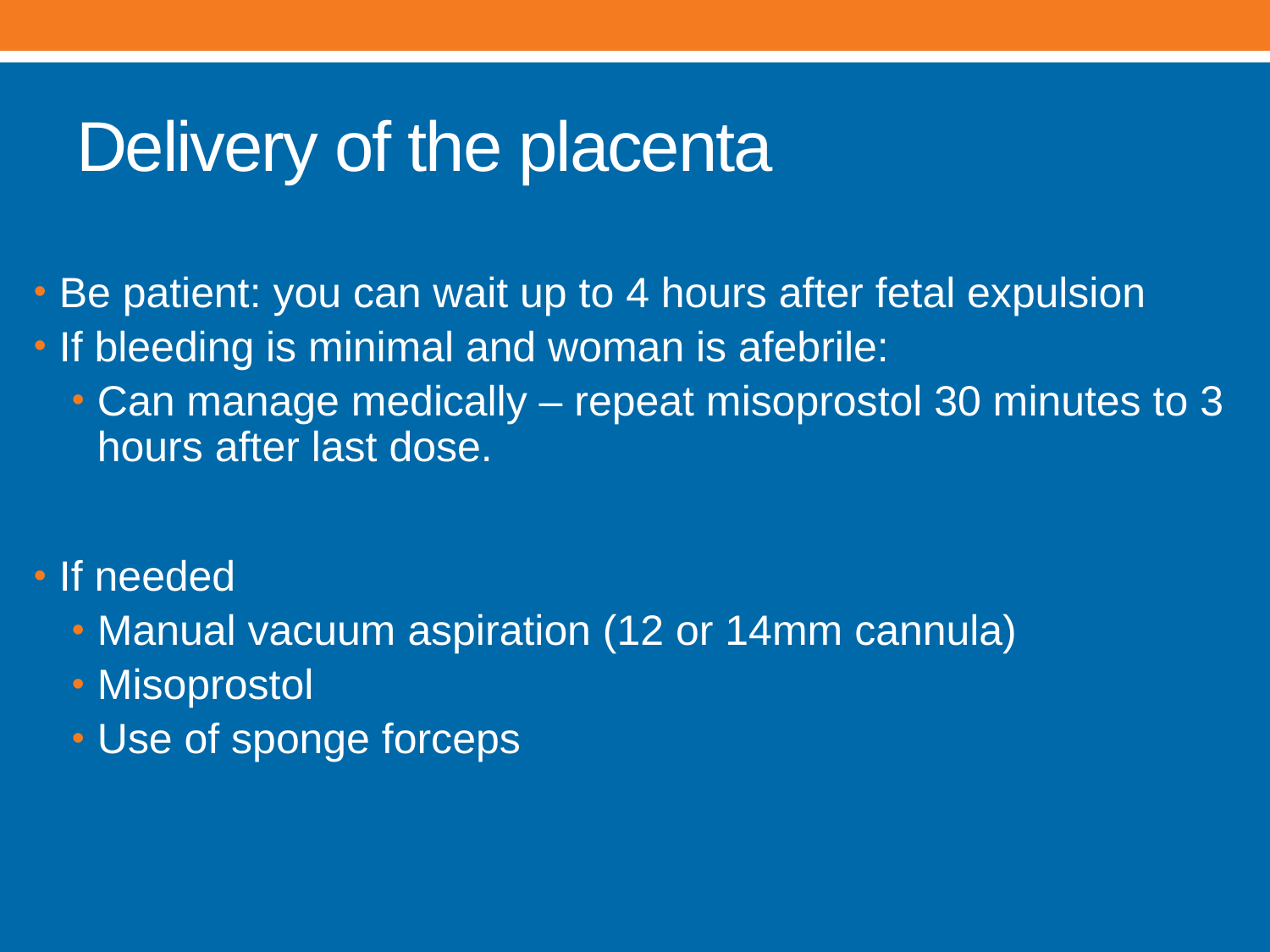

# Delivery of the placenta
Be patient: you can wait up to 4 hours after fetal expulsion
If bleeding is minimal and woman is afebrile:
Can manage medically – repeat misoprostol 30 minutes to 3 hours after last dose.

If needed
Manual vacuum aspiration (12 or 14mm cannula)
Misoprostol
Use of sponge forceps